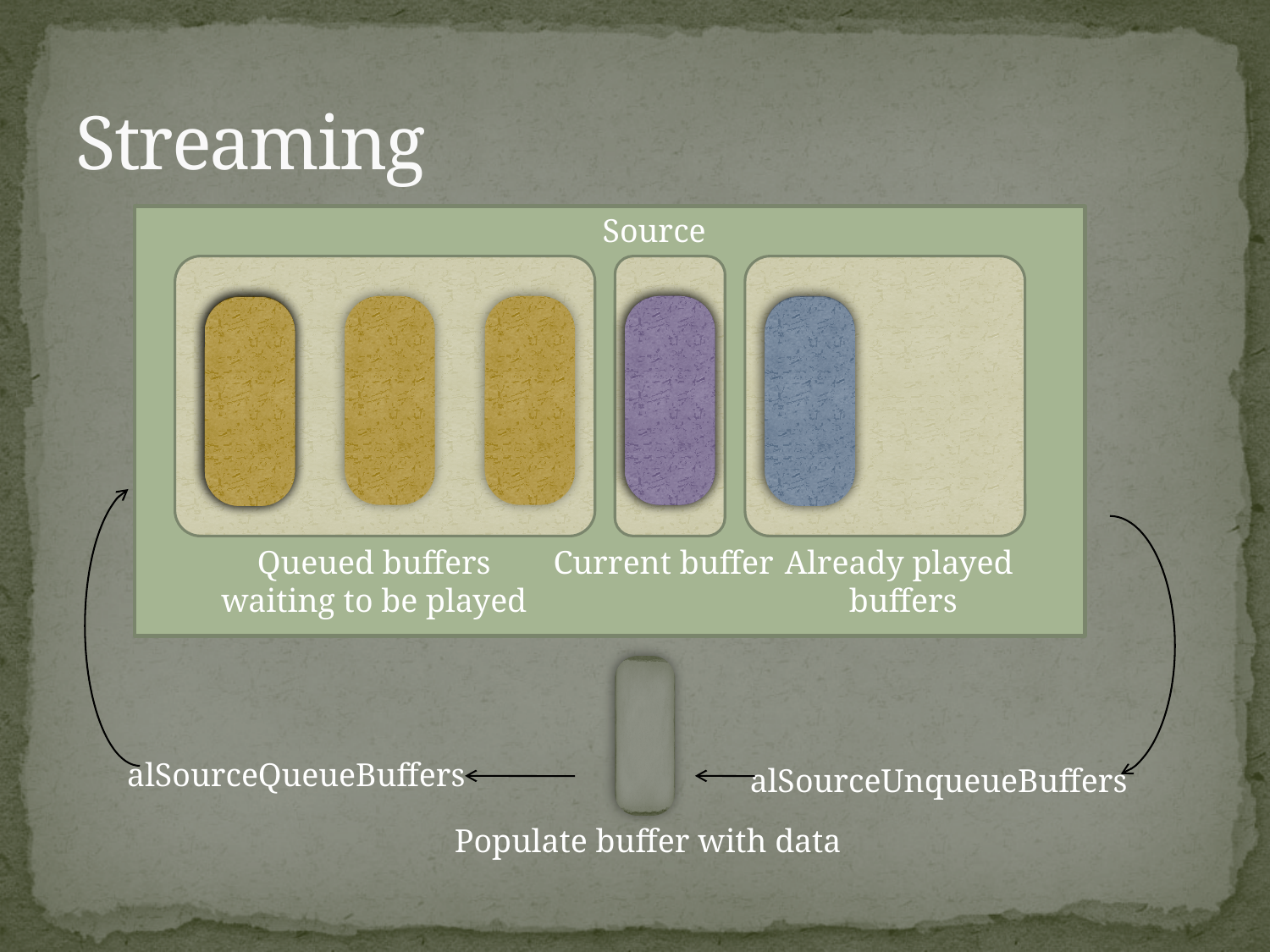

# Streaming
Source

Queued buffers
waiting to be played
Current buffer
Already played
buffers

alSourceQueueBuffers
alSourceUnqueueBuffers
Populate buffer with data